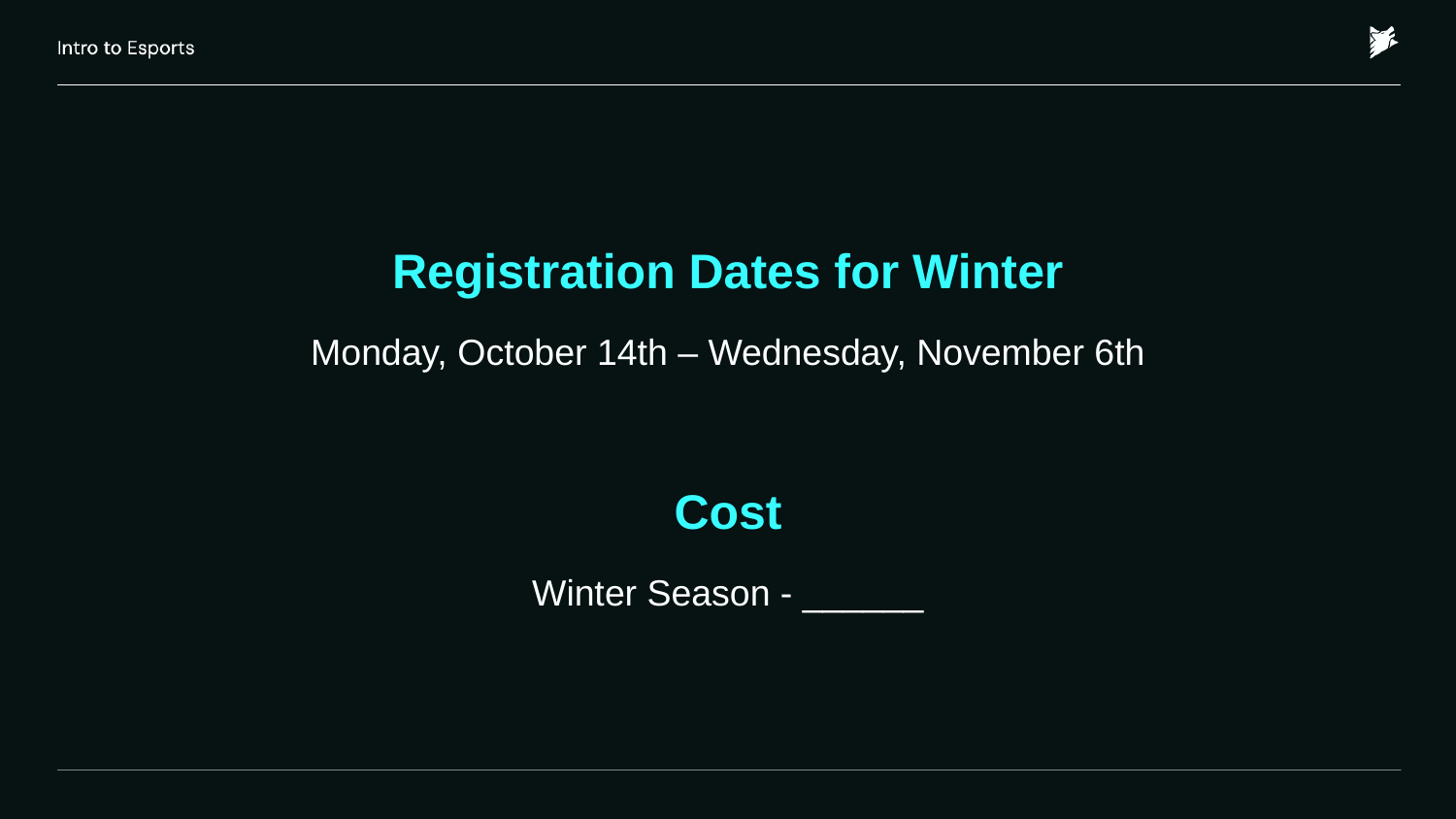

Registration Dates for Winter
Monday, October 14th – Wednesday, November 6th

Cost
Winter Season - ______